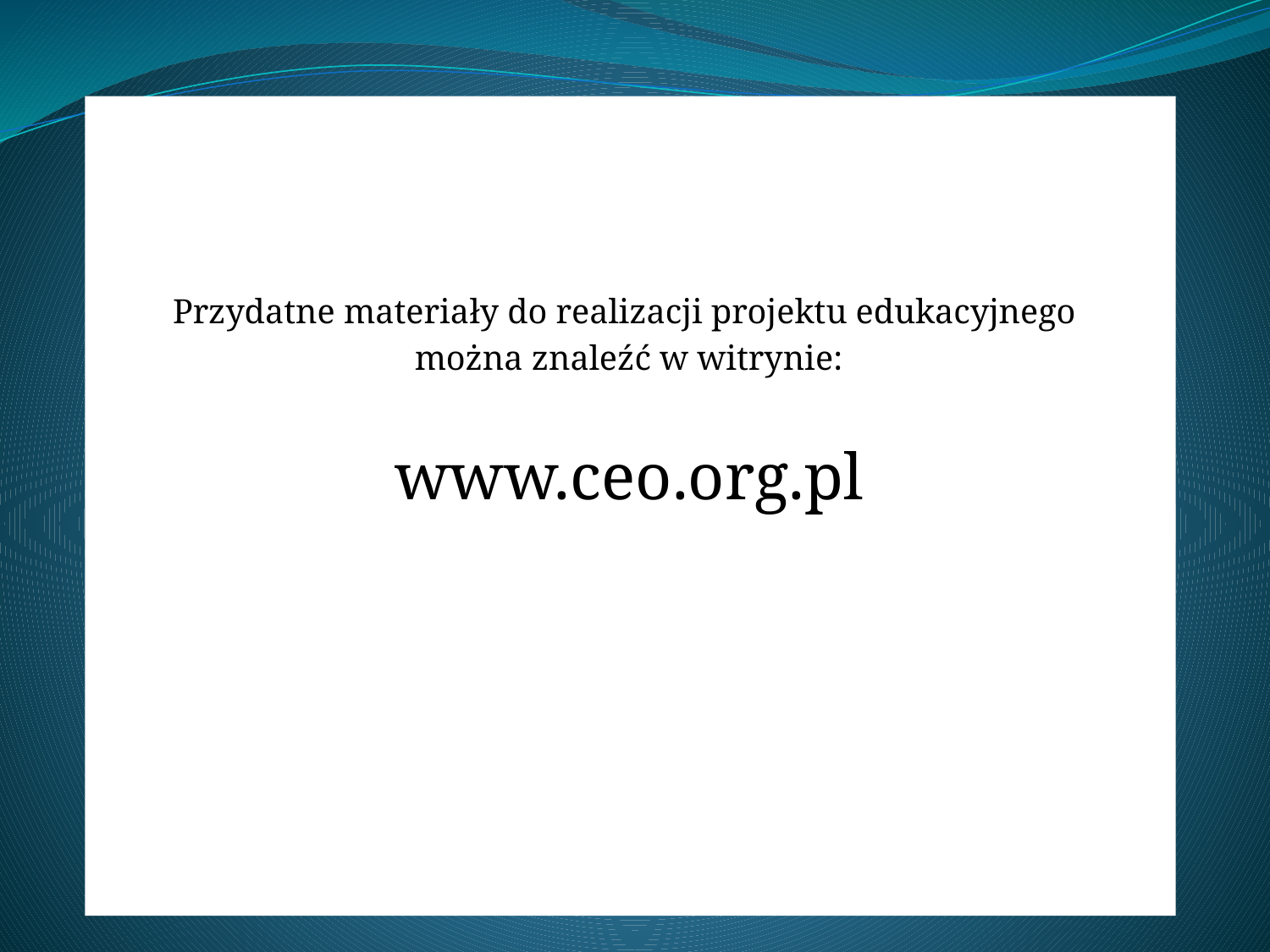

Przydatne materiały do realizacji projektu edukacyjnego
można znaleźć w witrynie:

www.ceo.org.pl